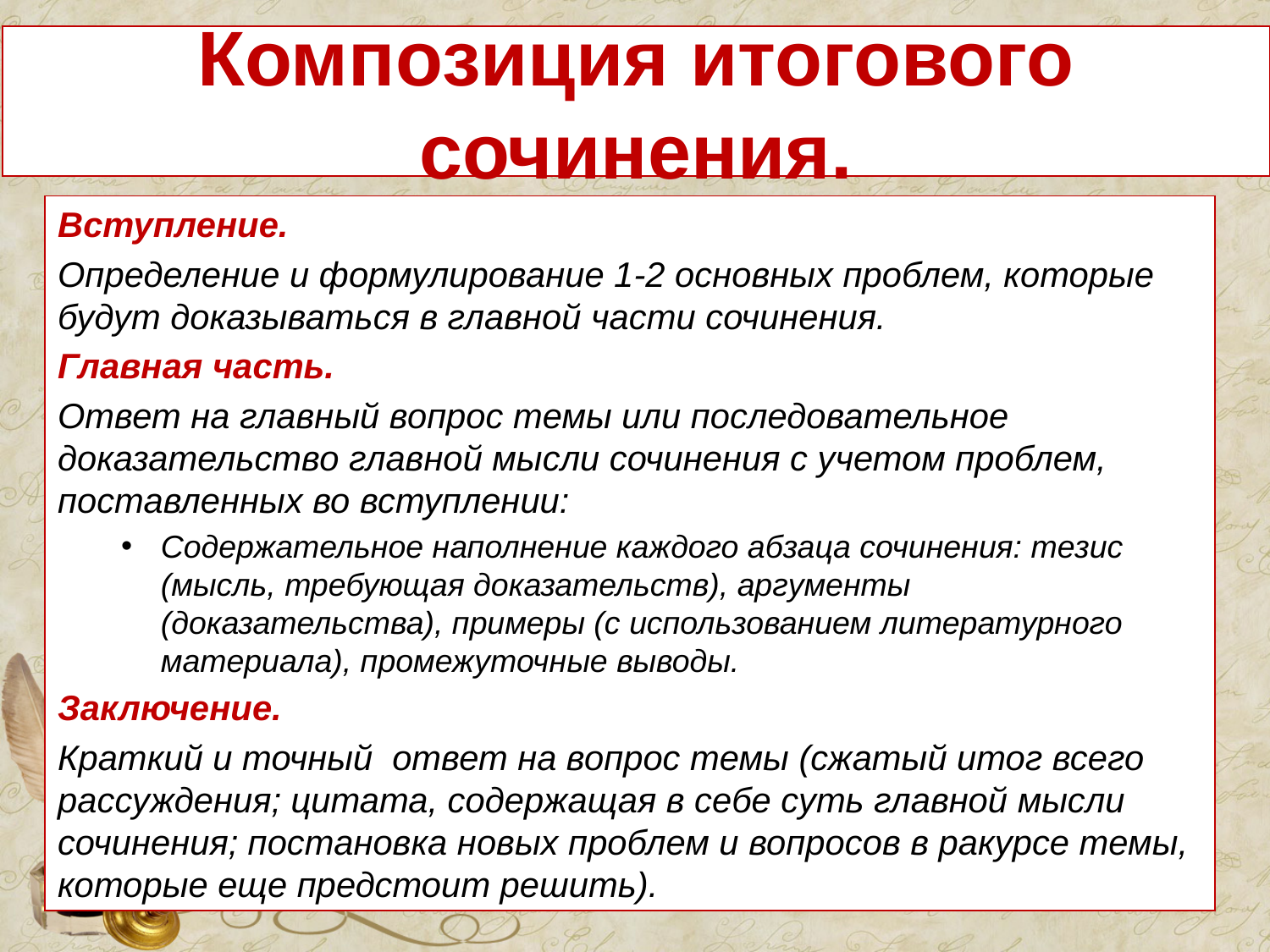

# Композиция итогового сочинения.
Вступление.
Определение и формулирование 1-2 основных проблем, которые будут доказываться в главной части сочинения.
Главная часть.
Ответ на главный вопрос темы или последовательное доказательство главной мысли сочинения с учетом проблем, поставленных во вступлении:
Содержательное наполнение каждого абзаца сочинения: тезис (мысль, требующая доказательств), аргументы (доказательства), примеры (с использованием литературного материала), промежуточные выводы.
Заключение.
Краткий и точный  ответ на вопрос темы (сжатый итог всего рассуждения; цитата, содержащая в себе суть главной мысли сочинения; постановка новых проблем и вопросов в ракурсе темы, которые еще предстоит решить).